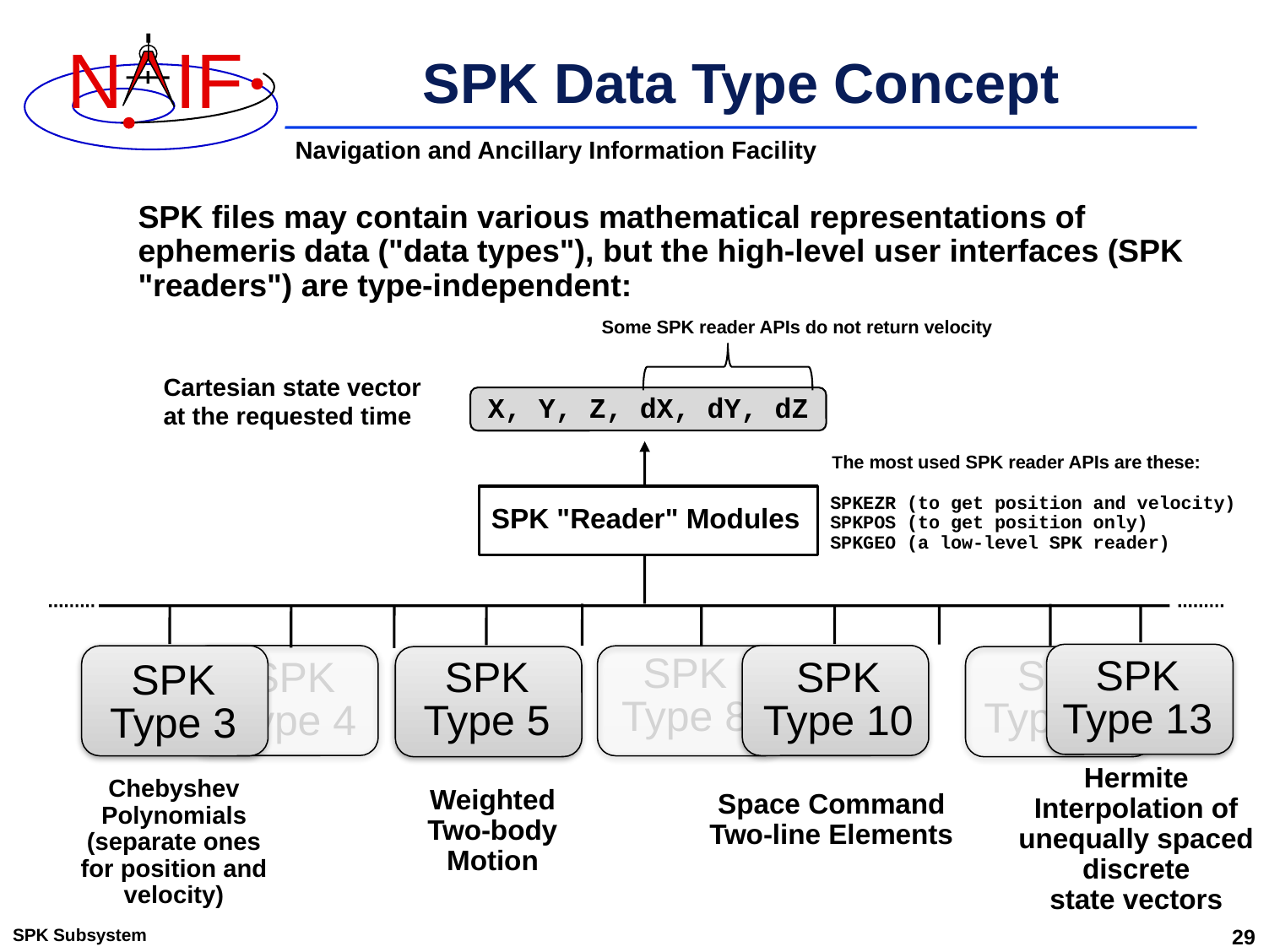

# SPK Data Type Concept
SPK files may contain various mathematical representations of ephemeris data ("data types"), but the high-level user interfaces (SPK "readers") are type-independent:

Some SPK reader APIs do not return velocity
Cartesian state vector
at the requested time

X, Y, Z, dX, dY, dZ

The most used SPK reader APIs are these:

SPK "Reader" Modules
SPKEZR (to get position and velocity)
SPKPOS (to get position only)
SPKGEO (a low-level SPK reader)

SPK
Type 8
SPK
Type 12
SPK
Type 13
SPK
Type 4
SPK
Type 5
SPK
Type 10
SPK
Type 3

Hermite
Interpolation of
unequally spaced
discrete
state vectors
Chebyshev
Polynomials
(separate ones
for position and velocity)
Weighted
Two-body
Motion
Space Command
Two-line Elements
SPK Subsystem
29